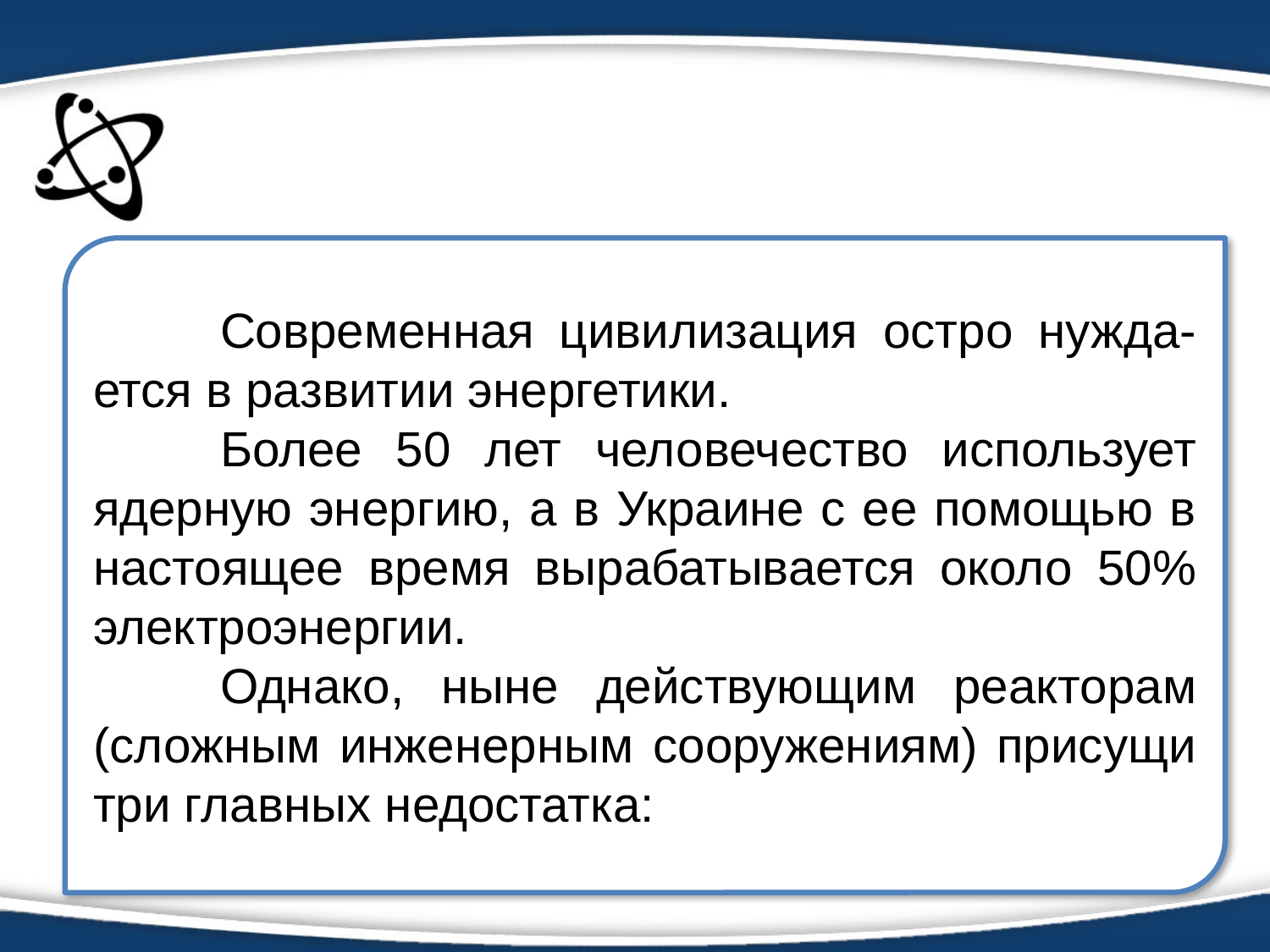

Современная цивилизация остро нужда-ется в развитии энергетики.
	Более 50 лет человечество использует ядерную энергию, а в Украине с ее помощью в настоящее время вырабатывается около 50% электроэнергии.
	Однако, ныне действующим реакторам (сложным инженерным сооружениям) присущи три главных недостатка: